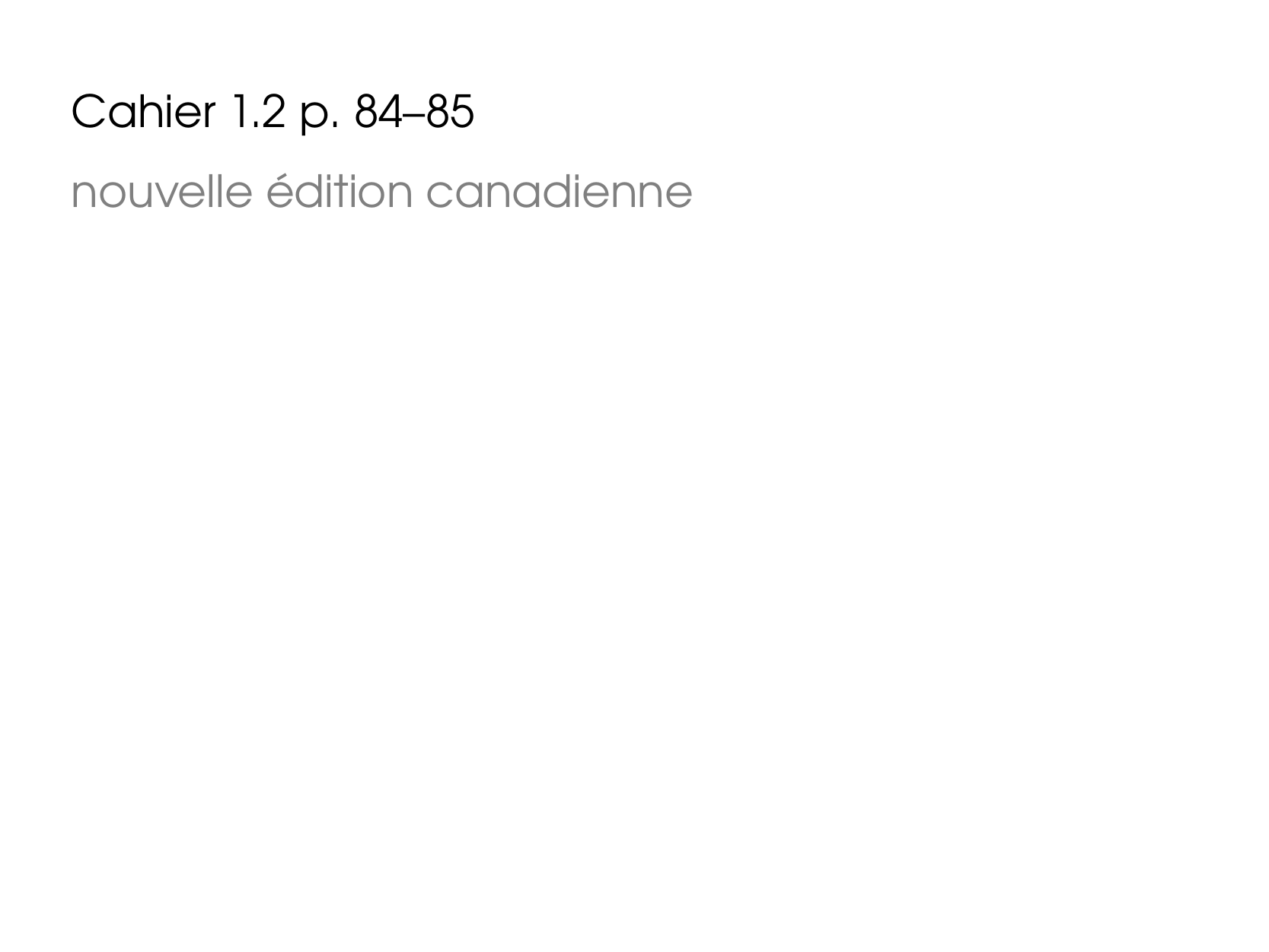

Cahier 1.2 p. 84–85
nouvelle édition canadienne